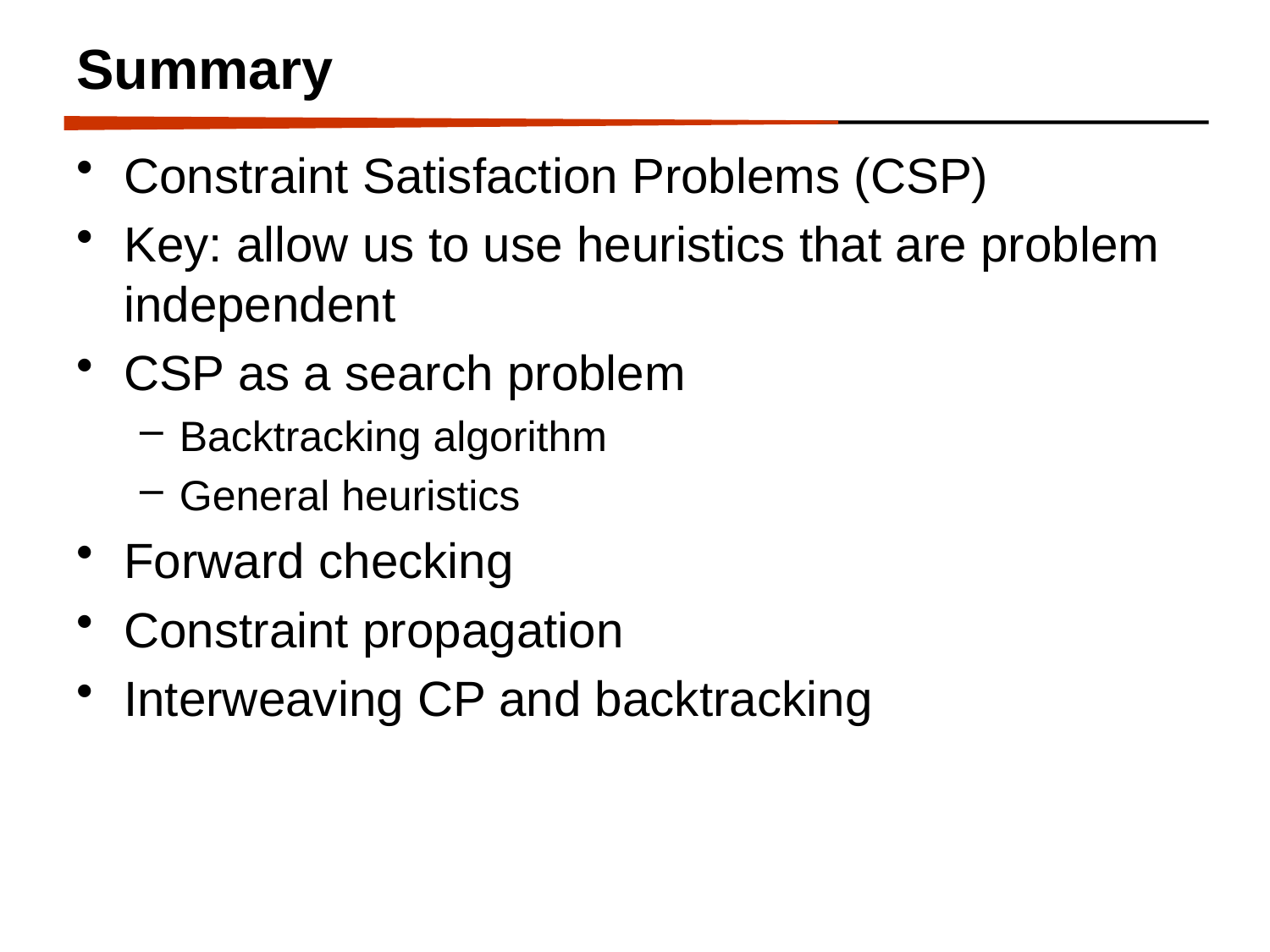

# Summary
Constraint Satisfaction Problems (CSP)
Key: allow us to use heuristics that are problem independent
CSP as a search problem
Backtracking algorithm
General heuristics
Forward checking
Constraint propagation
Interweaving CP and backtracking